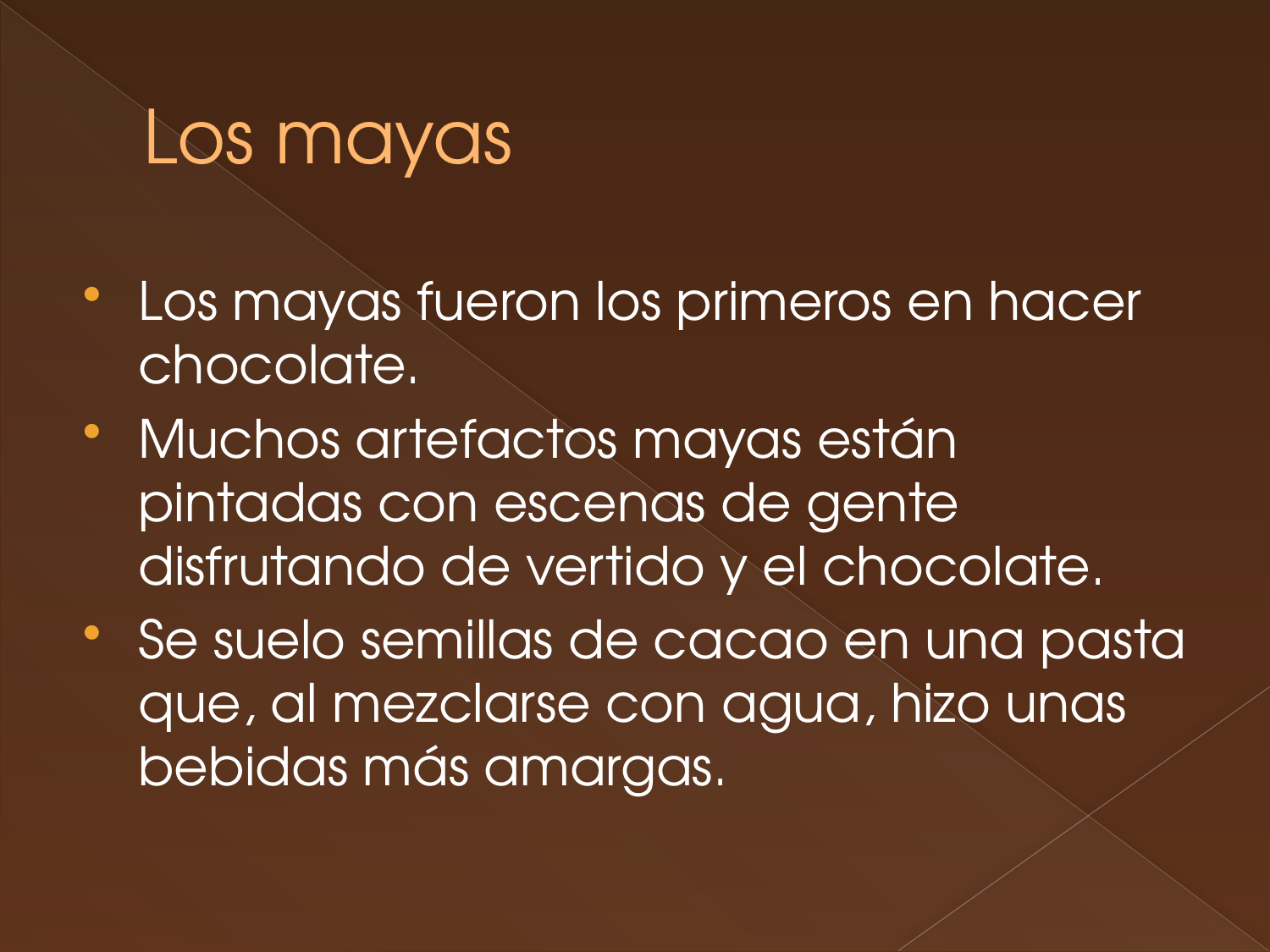

# Los mayas
Los mayas fueron los primeros en hacer chocolate.
Muchos artefactos mayas están pintadas con escenas de gente disfrutando de vertido y el chocolate.
Se suelo semillas de cacao en una pasta que, al mezclarse con agua, hizo unas bebidas más amargas.